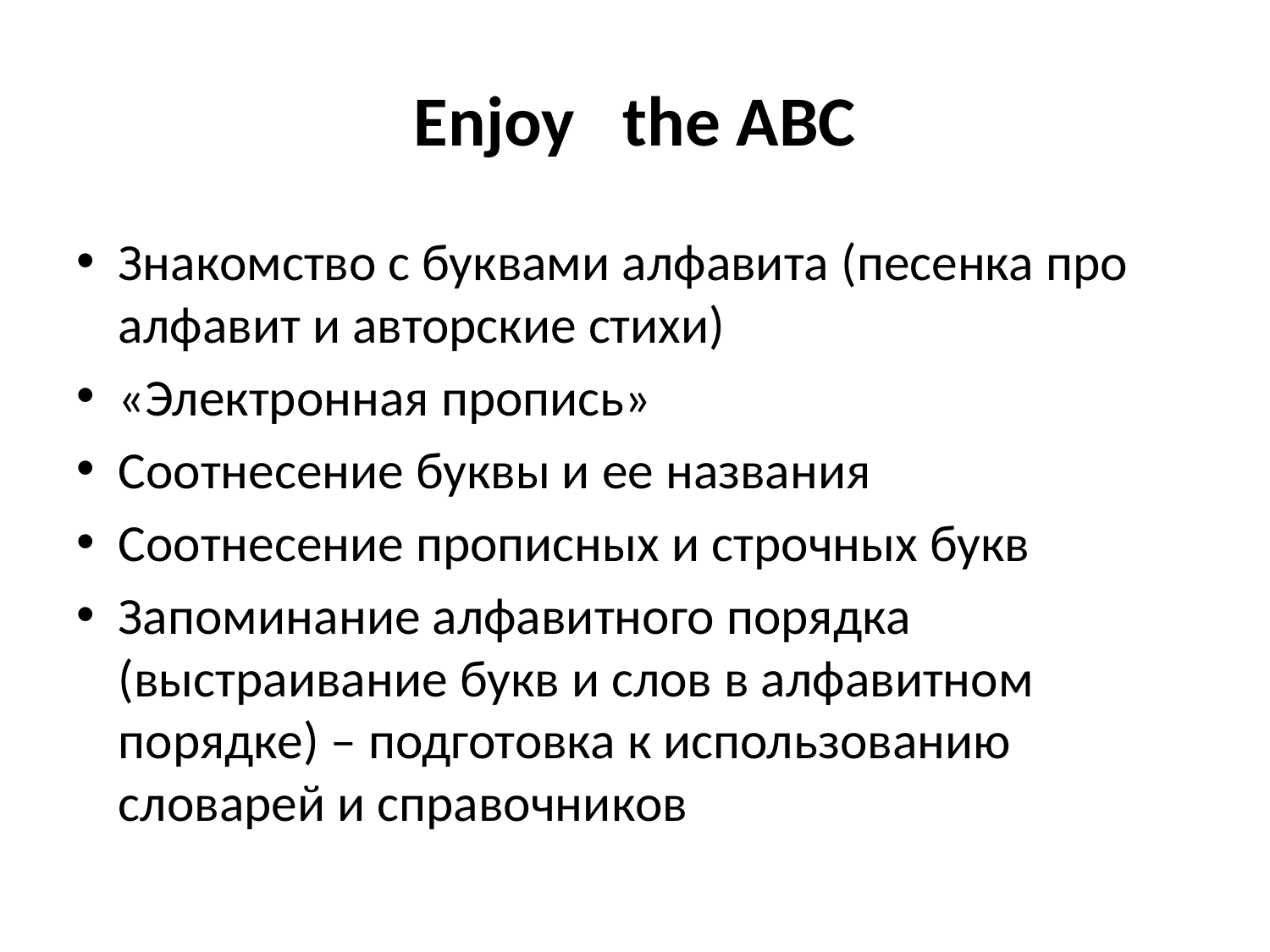

# Enjoy   the ABC
Знакомство с буквами алфавита (песенка про алфавит и авторские стихи)
«Электронная пропись»
Соотнесение буквы и ее названия
Соотнесение прописных и строчных букв
Запоминание алфавитного порядка (выстраивание букв и слов в алфавитном порядке) – подготовка к использованию словарей и справочников